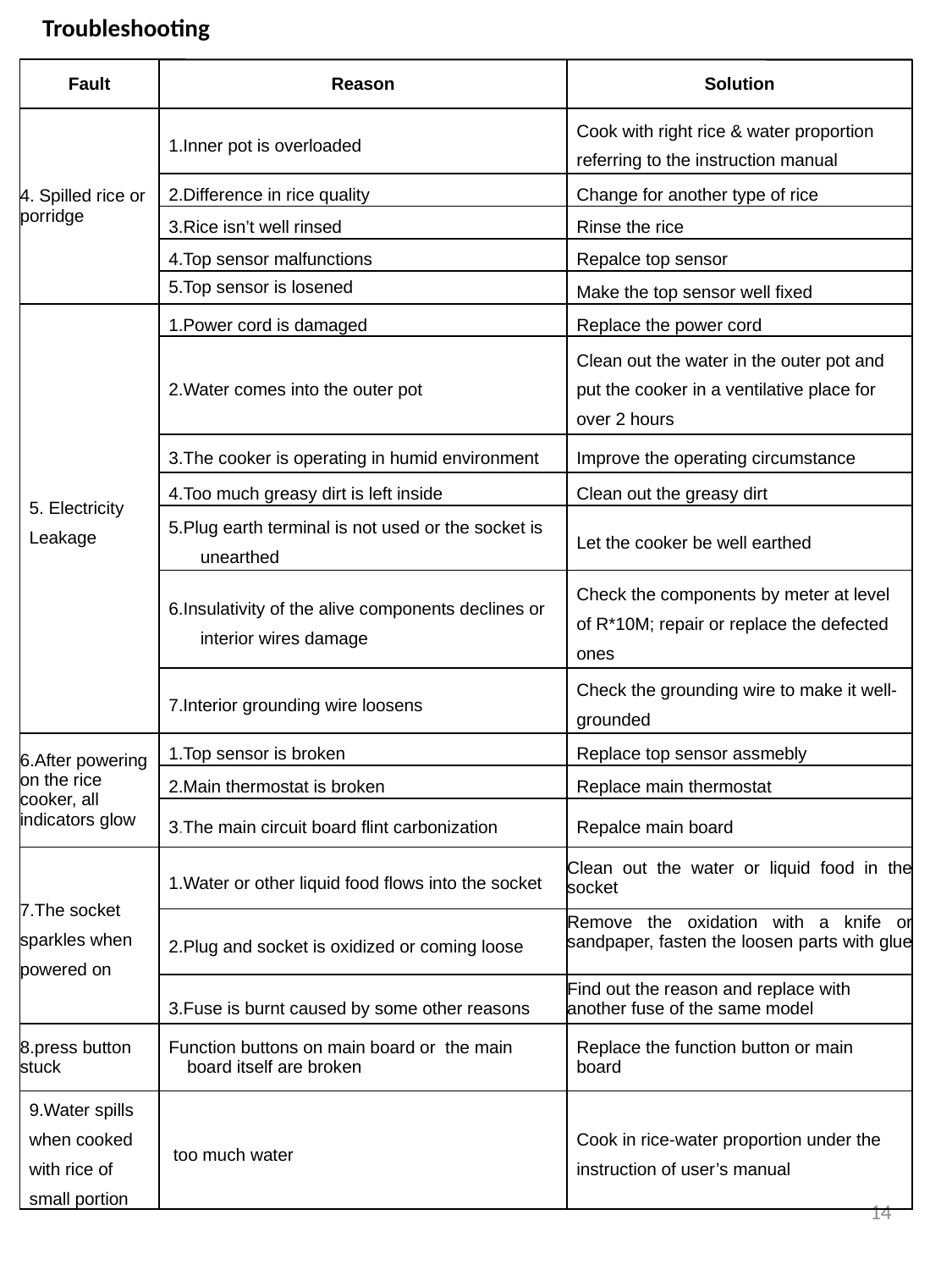

# Troubleshooting
| Fault | Reason | Solution |
| --- | --- | --- |
| 4. Spilled rice or porridge | 1.Inner pot is overloaded | Cook with right rice & water proportion referring to the instruction manual |
|  | 2.Difference in rice quality | Change for another type of rice |
|  | 3.Rice isn’t well rinsed | Rinse the rice |
|  | 4.Top sensor malfunctions | Repalce top sensor |
|  | 5.Top sensor is losened | Make the top sensor well fixed |
| 5. Electricity Leakage | 1.Power cord is damaged | Replace the power cord |
|  | 2.Water comes into the outer pot | Clean out the water in the outer pot and put the cooker in a ventilative place for over 2 hours |
|  | 3.The cooker is operating in humid environment | Improve the operating circumstance |
|  | 4.Too much greasy dirt is left inside | Clean out the greasy dirt |
|  | 5.Plug earth terminal is not used or the socket is unearthed | Let the cooker be well earthed |
|  | 6.Insulativity of the alive components declines or interior wires damage | Check the components by meter at level of R\*10M; repair or replace the defected ones |
|  | 7.Interior grounding wire loosens | Check the grounding wire to make it well-grounded |
| 6.After powering on the rice cooker, all indicators glow | 1.Top sensor is broken | Replace top sensor assmebly |
|  | 2.Main thermostat is broken | Replace main thermostat |
|  | 3.The main circuit board flint carbonization | Repalce main board |
| 7.The socket sparkles when powered on | 1.Water or other liquid food flows into the socket | Clean out the water or liquid food in the socket |
|  | 2.Plug and socket is oxidized or coming loose | Remove the oxidation with a knife or sandpaper, fasten the loosen parts with glue |
|  | 3.Fuse is burnt caused by some other reasons | Find out the reason and replace with another fuse of the same model |
| 8.press button stuck | Function buttons on main board or the main board itself are broken | Replace the function button or main board |
| 9.Water spills when cooked with rice of small portion | too much water | Cook in rice-water proportion under the instruction of user’s manual |
14